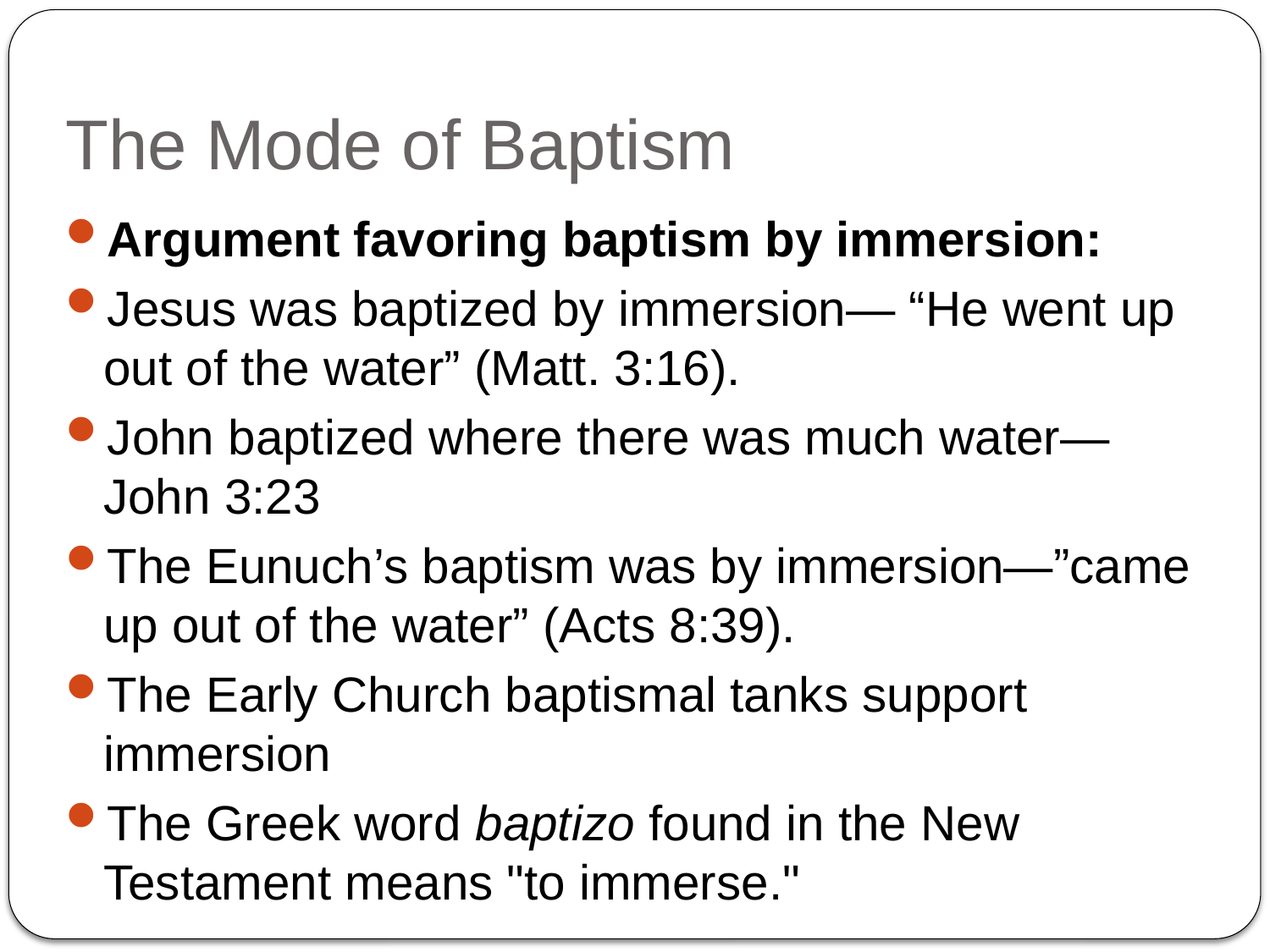

# The Mode of Baptism
Argument favoring baptism by immersion:
Jesus was baptized by immersion— “He went up out of the water” (Matt. 3:16).
John baptized where there was much water—John 3:23
The Eunuch’s baptism was by immersion—”came up out of the water” (Acts 8:39).
The Early Church baptismal tanks support immersion
The Greek word baptizo found in the New Testament means "to immerse."